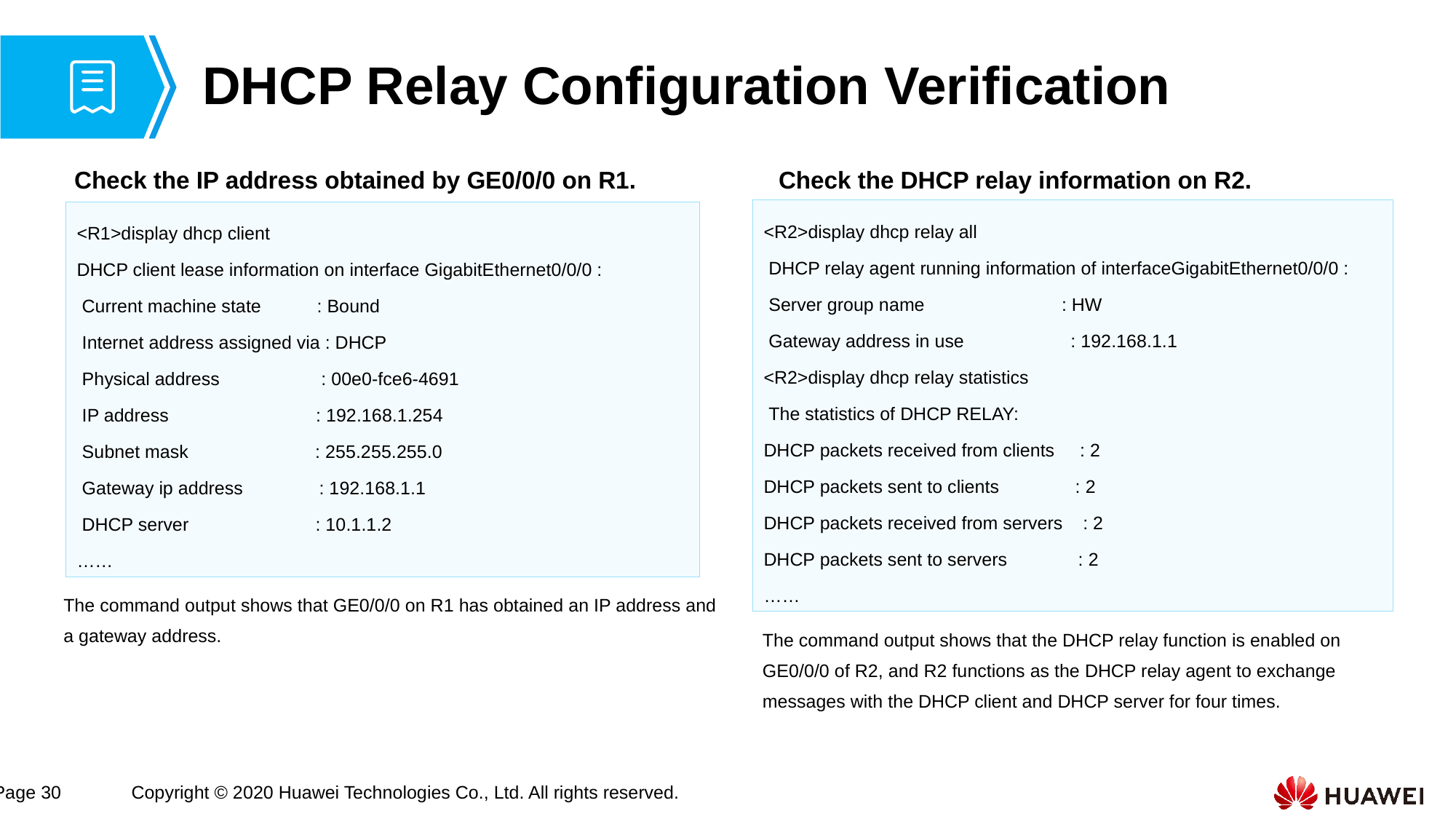

# DHCP Relay Configuration Verification
Check the IP address obtained by GE0/0/0 on R1.
Check the DHCP relay information on R2.
<R2>display dhcp relay all
 DHCP relay agent running information of interfaceGigabitEthernet0/0/0 :
 Server group name                           : HW
 Gateway address in use                     : 192.168.1.1
<R2>display dhcp relay statistics
 The statistics of DHCP RELAY:
DHCP packets received from clients     : 2
DHCP packets sent to clients               : 2
DHCP packets received from servers    : 2
DHCP packets sent to servers              : 2
……
<R1>display dhcp client
DHCP client lease information on interface GigabitEthernet0/0/0 :
 Current machine state           : Bound
 Internet address assigned via : DHCP
 Physical address                    : 00e0-fce6-4691
 IP address                             : 192.168.1.254
 Subnet mask                         : 255.255.255.0
 Gateway ip address               : 192.168.1.1
 DHCP server                         : 10.1.1.2
……
The command output shows that GE0/0/0 on R1 has obtained an IP address and a gateway address.
The command output shows that the DHCP relay function is enabled on GE0/0/0 of R2, and R2 functions as the DHCP relay agent to exchange messages with the DHCP client and DHCP server for four times.